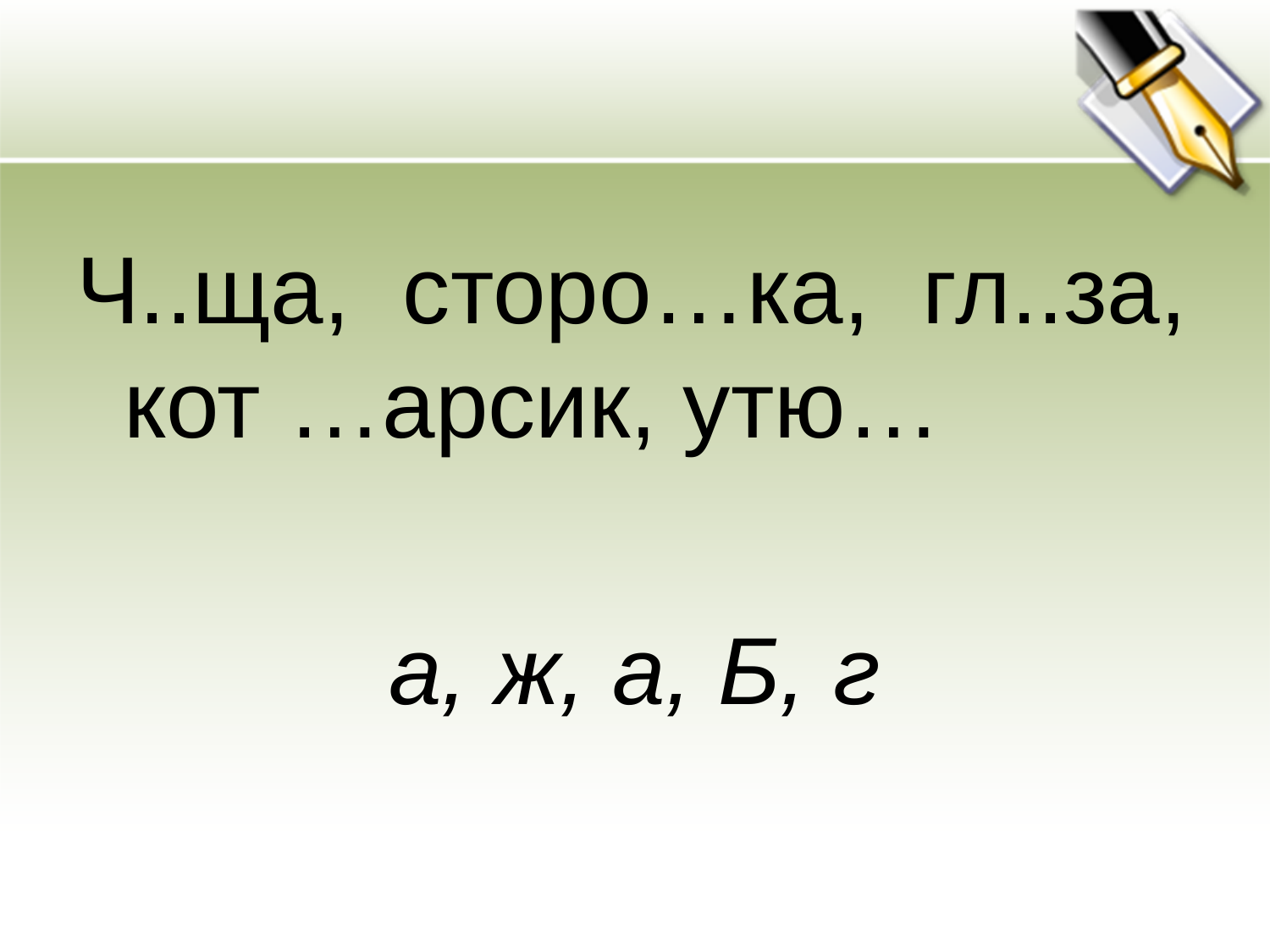

#
Ч..ща,  сторо…ка,  гл..за, кот …арсик, утю…

а, ж, а, Б, г